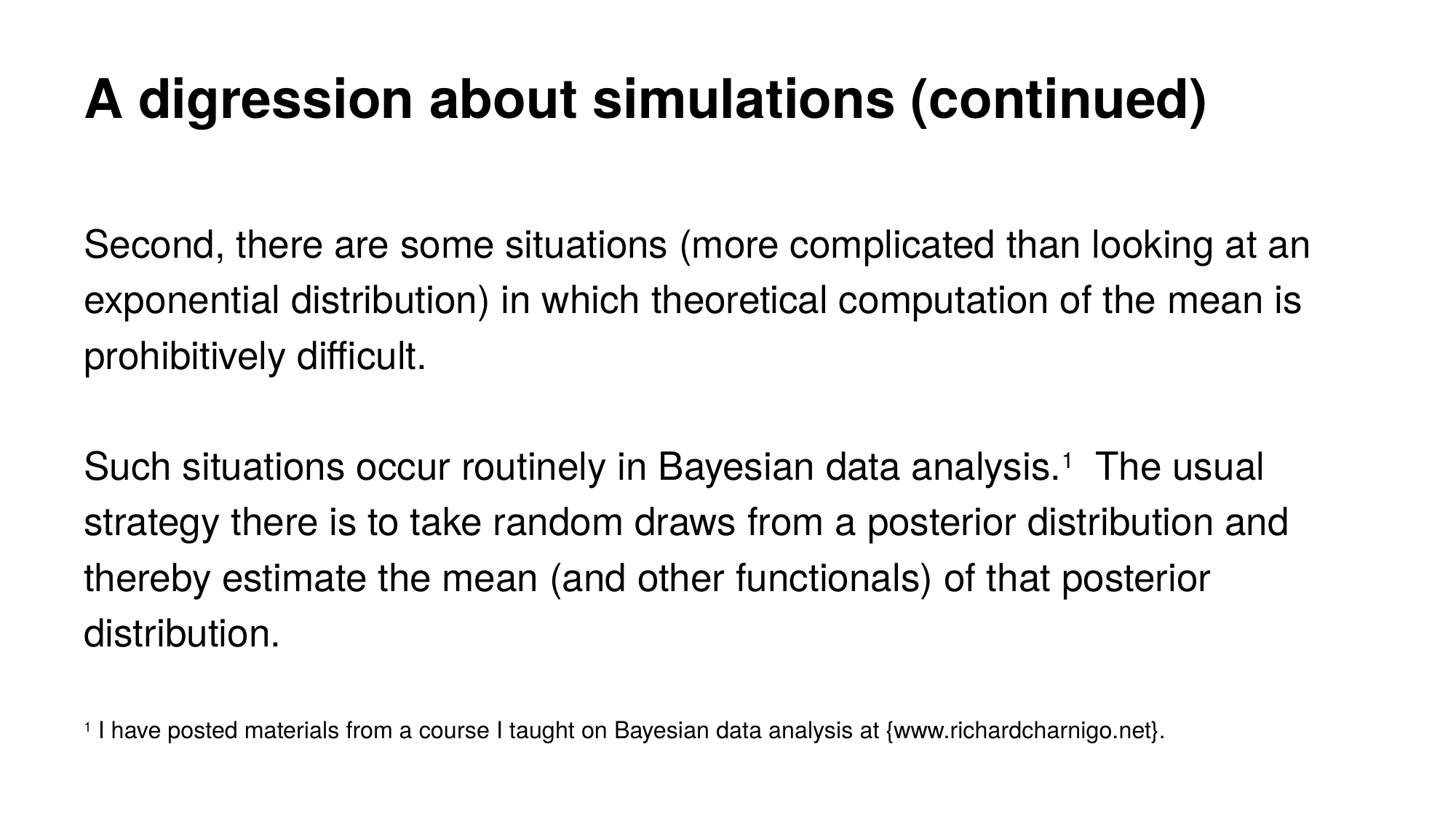

# A digression about simulations (continued)
Second, there are some situations (more complicated than looking at an exponential distribution) in which theoretical computation of the mean is prohibitively difficult.

Such situations occur routinely in Bayesian data analysis.1  The usual strategy there is to take random draws from a posterior distribution and thereby estimate the mean (and other functionals) of that posterior distribution.

1 I have posted materials from a course I taught on Bayesian data analysis at {www.richardcharnigo.net}.